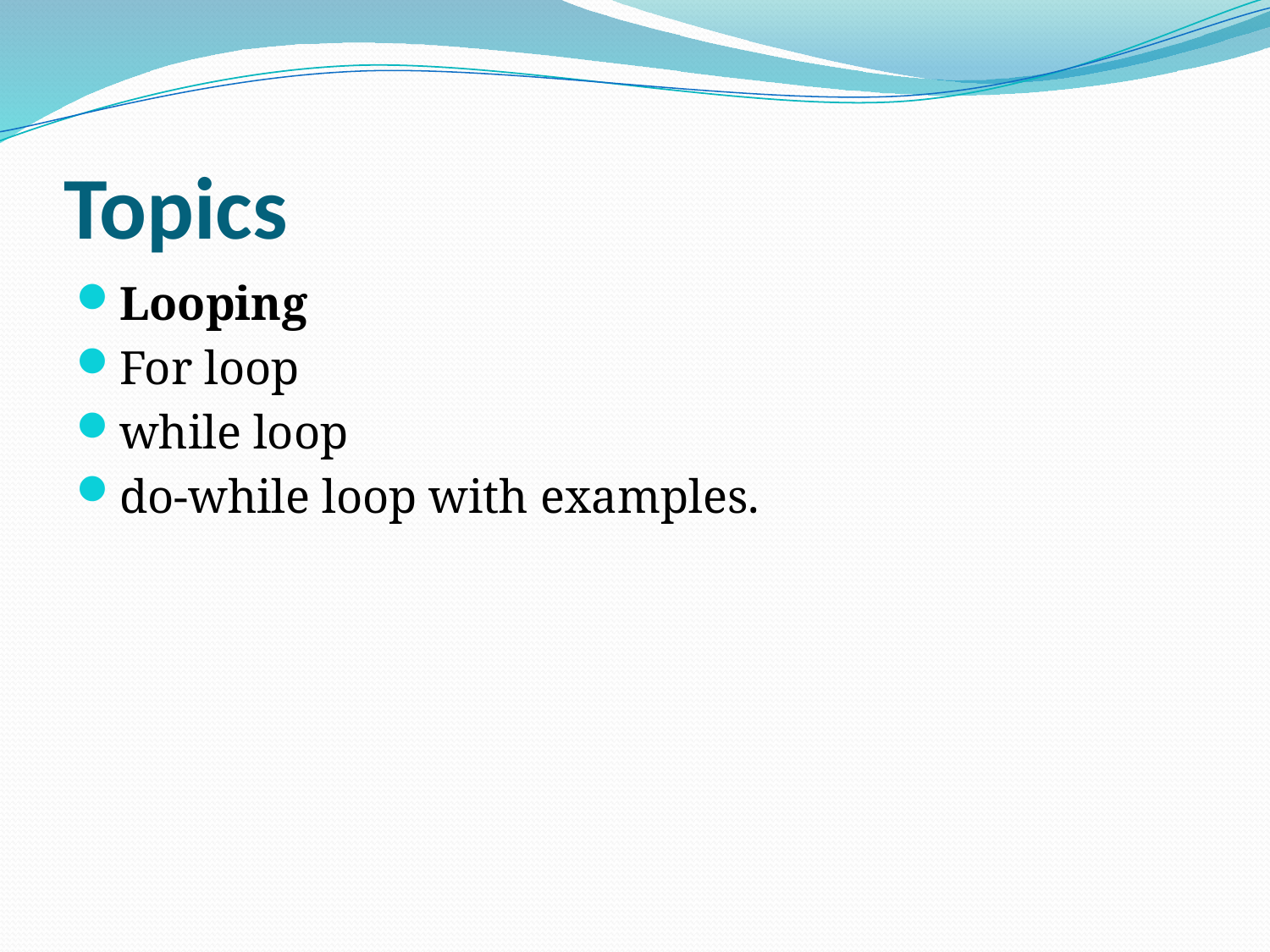

# Topics
Looping
For loop
while loop
do-while loop with examples.